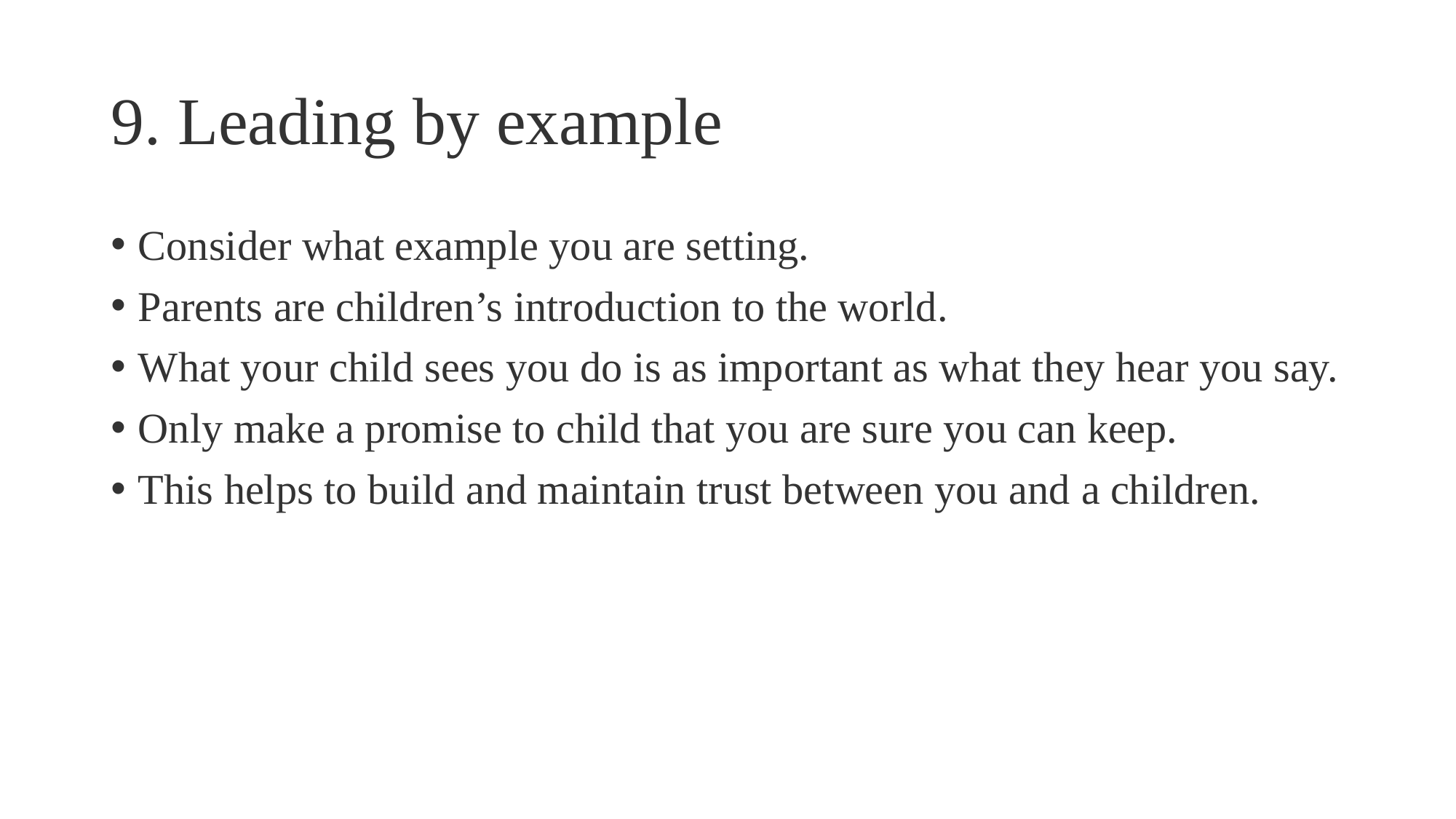

# 9. Leading by example
Consider what example you are setting.
Parents are children’s introduction to the world.
What your child sees you do is as important as what they hear you say.
Only make a promise to child that you are sure you can keep.
This helps to build and maintain trust between you and a children.